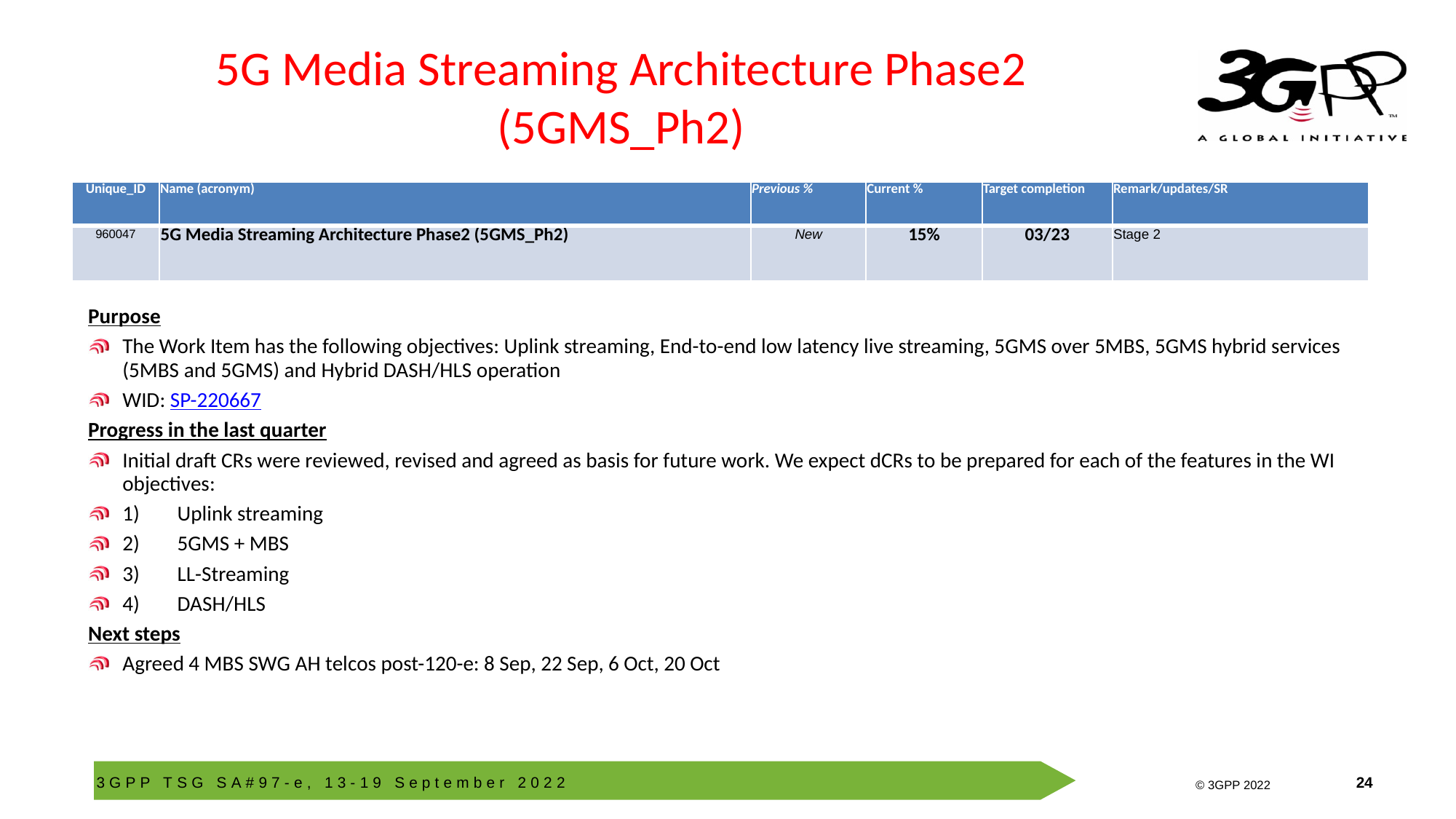

# 5G Media Streaming Architecture Phase2 (5GMS_Ph2)
| Unique\_ID | Name (acronym) | Previous % | Current % | Target completion | Remark/updates/SR |
| --- | --- | --- | --- | --- | --- |
| 960047 | 5G Media Streaming Architecture Phase2 (5GMS\_Ph2) | New | 15% | 03/23 | Stage 2 |
Purpose
The Work Item has the following objectives: Uplink streaming, End-to-end low latency live streaming, 5GMS over 5MBS, 5GMS hybrid services (5MBS and 5GMS) and Hybrid DASH/HLS operation
WID: SP-220667
Progress in the last quarter
Initial draft CRs were reviewed, revised and agreed as basis for future work. We expect dCRs to be prepared for each of the features in the WI objectives:
1)        Uplink streaming
2)        5GMS + MBS
3)        LL-Streaming
4)        DASH/HLS
Next steps
Agreed 4 MBS SWG AH telcos post-120-e: 8 Sep, 22 Sep, 6 Oct, 20 Oct